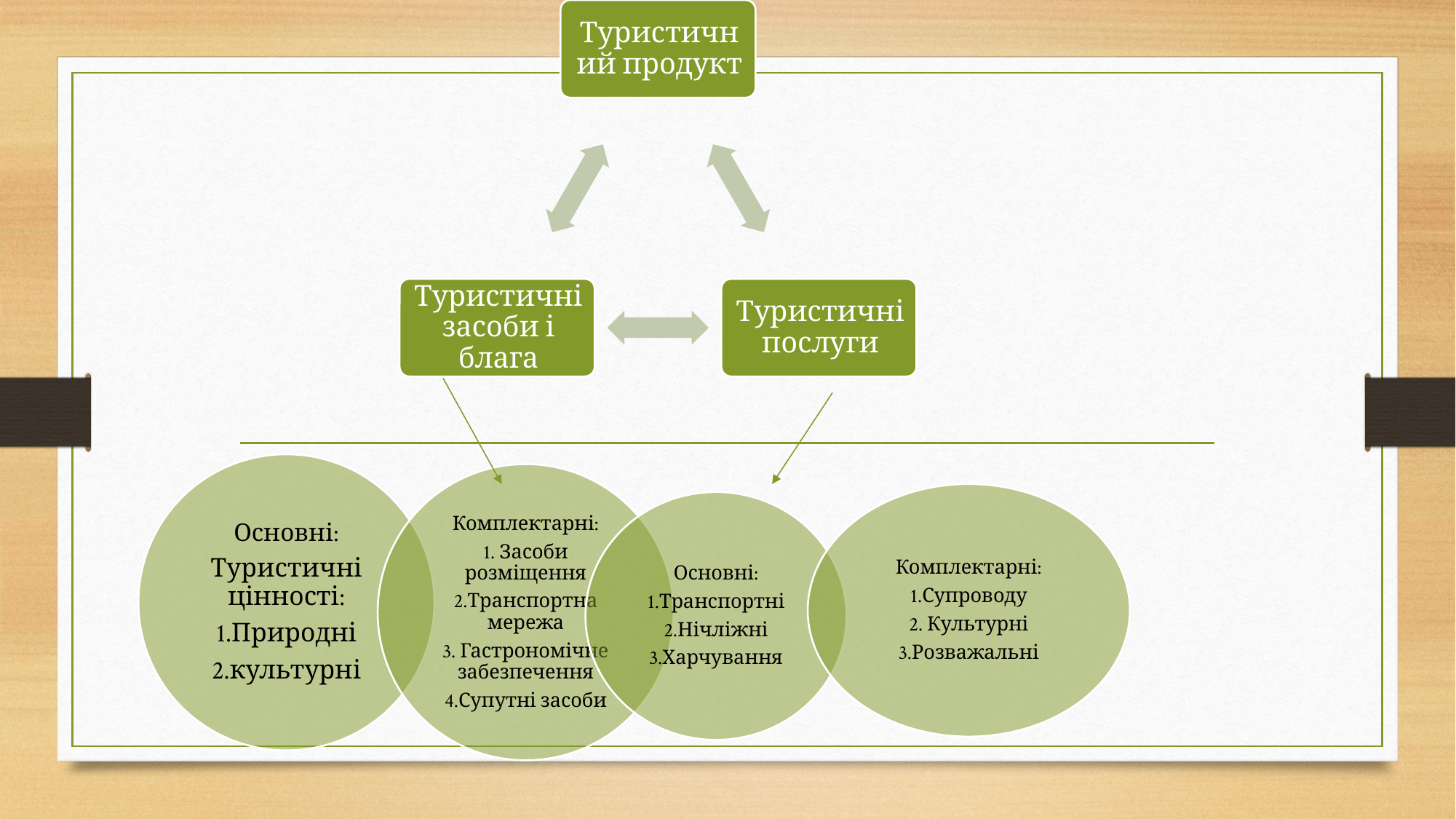

Туристичний продукт

Туристичні послуги

Туристичні засоби і блага

Основні:
Туристичні цінності:
1.Природні
2.культурні
Комплектарні:
1. Засоби розміщення
2.Транспортна мережа
3. Гастрономічне забезпечення
4.Супутні засоби
Основні:
1.Транспортні
2.Нічліжні
3.Харчування
Комплектарні:
1.Супроводу
2. Культурні
3.Розважальні